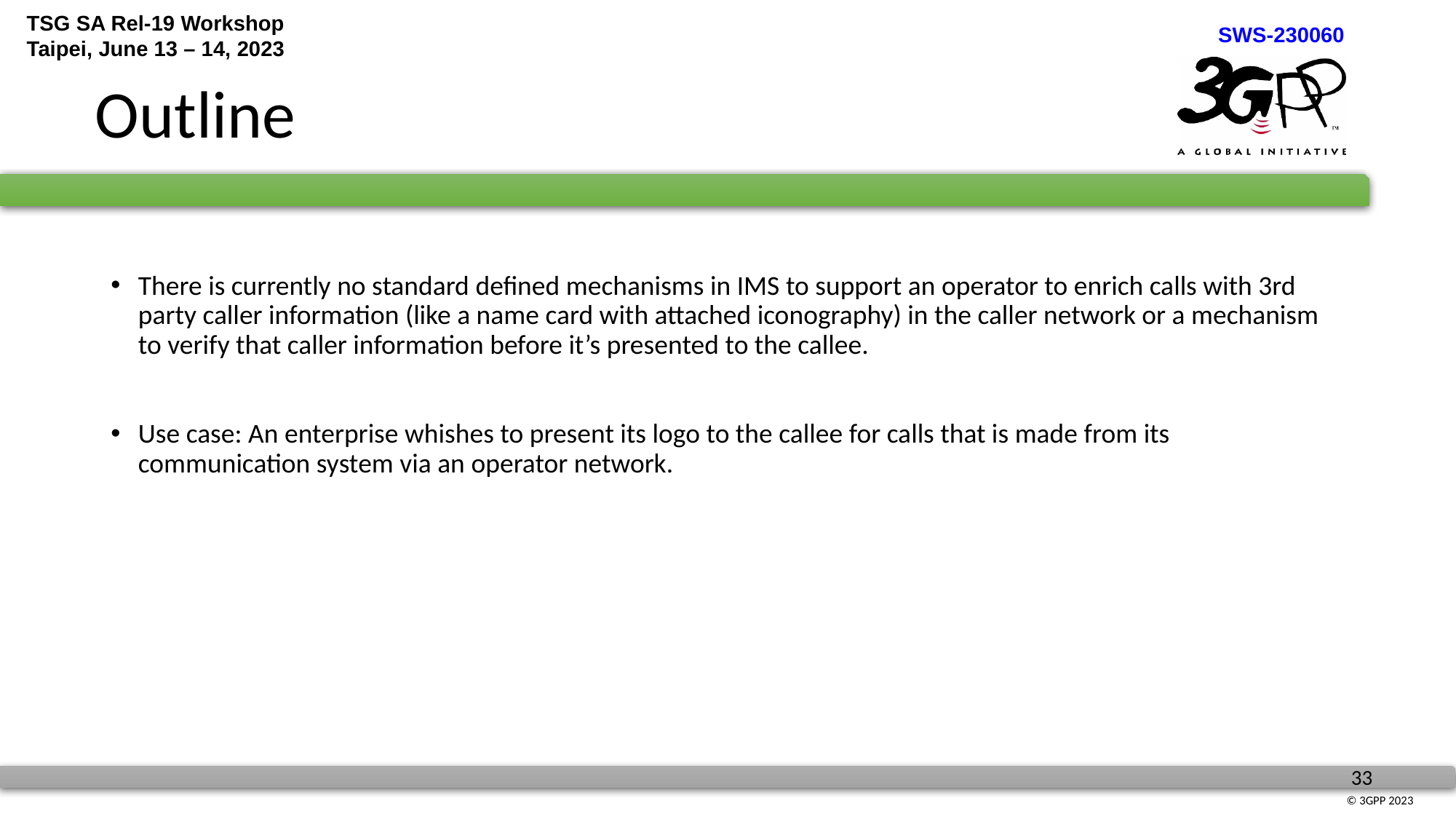

# Outline

There is currently no standard defined mechanisms in IMS to support an operator to enrich calls with 3rd party caller information (like a name card with attached iconography) in the caller network or a mechanism to verify that caller information before it’s presented to the callee.

Use case: An enterprise whishes to present its logo to the callee for calls that is made from its communication system via an operator network.